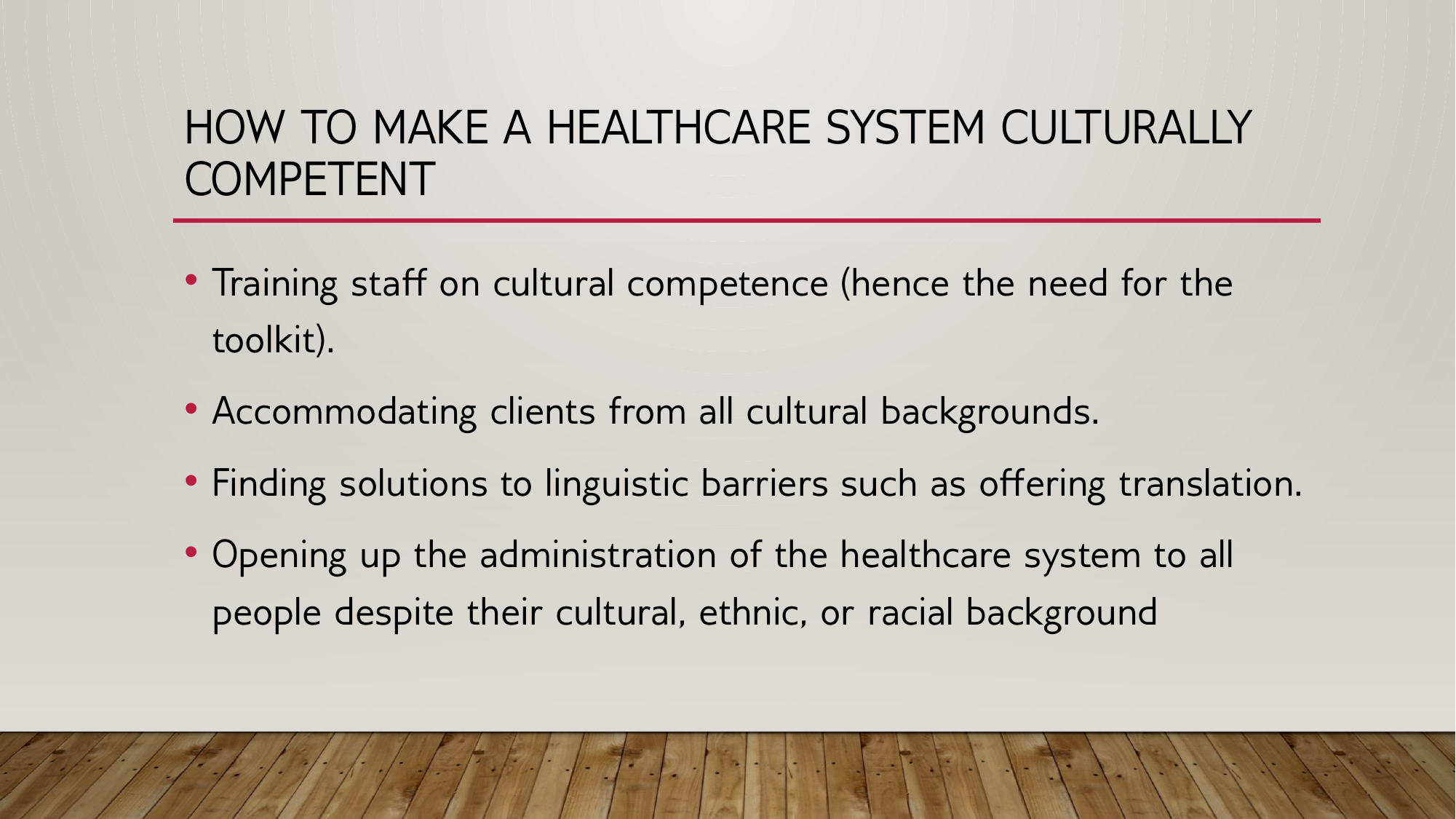

# How to make a healthcare system culturally competent
Training staff on cultural competence (hence the need for the toolkit).
Accommodating clients from all cultural backgrounds.
Finding solutions to linguistic barriers such as offering translation.
Opening up the administration of the healthcare system to all people despite their cultural, ethnic, or racial background